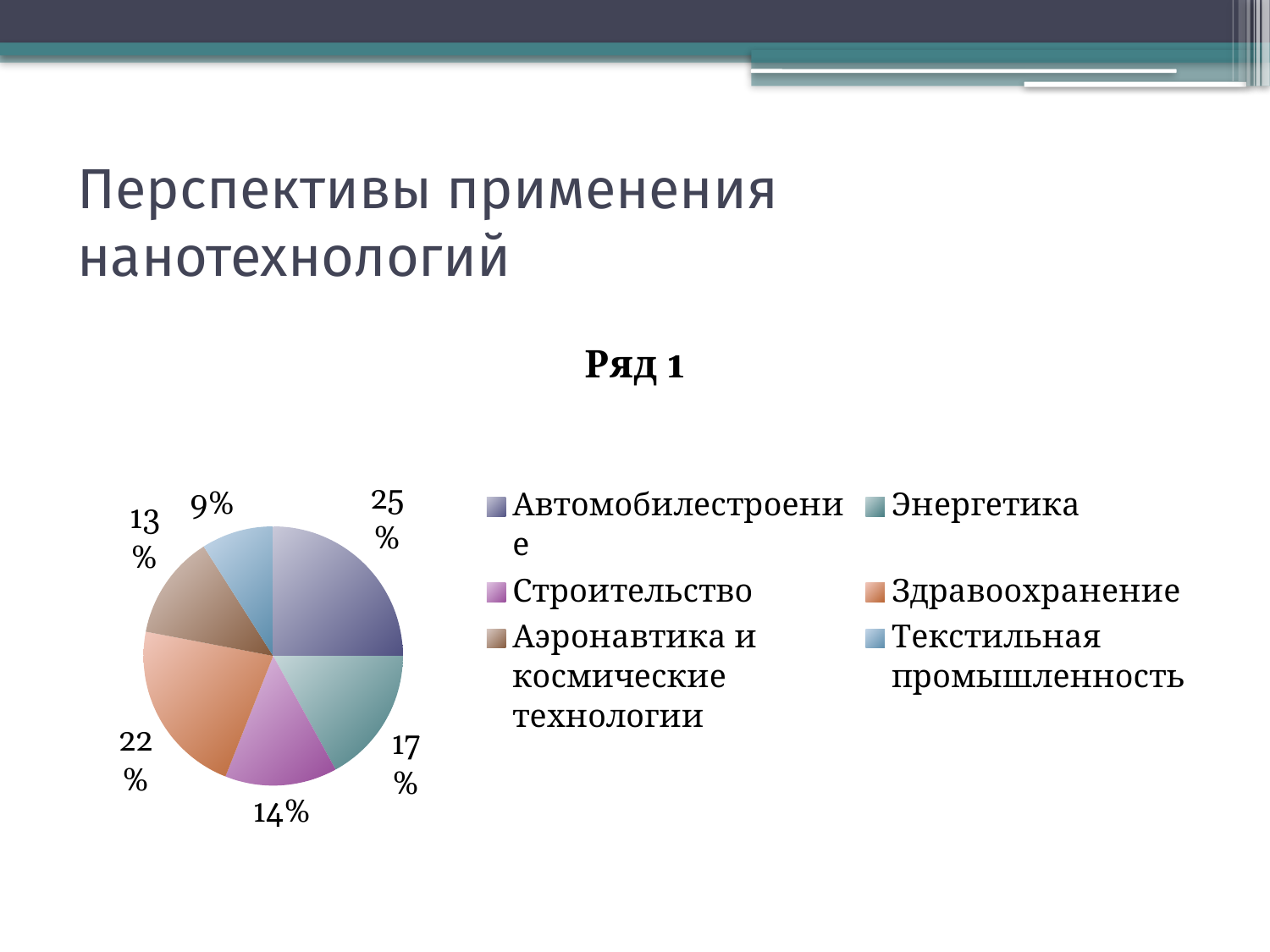

# Перспективы применения нанотехнологий

### Chart:

| Category | Ряд 1 | Столбец1 | Ряд 3 |
|---|---|---|---|
| Автомобилестроение | 0.25 | 0.25 | 2.0 |
| Энергетика | 0.17 | 4.4 | 2.0 |
| Строительство | 0.14 | 1.8 | 3.0 |
| Здравоохранение | 0.22 | 2.8 | 5.0 |
| Аэронавтика и космические технологии | 0.13 | None | None |
| Текстильная промышленность | 0.09 | None | None |